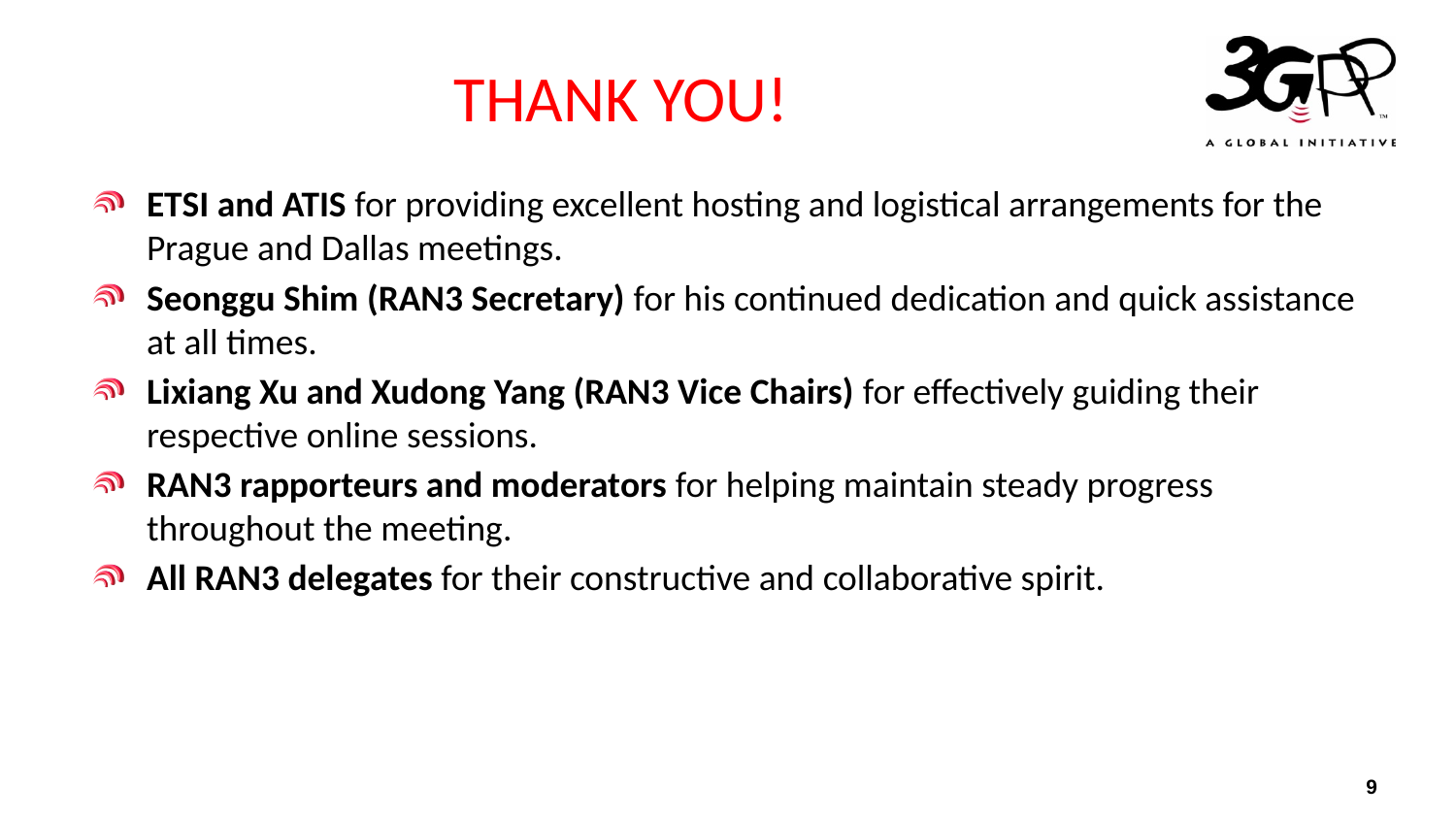

# THANK YOU!
ETSI and ATIS for providing excellent hosting and logistical arrangements for the Prague and Dallas meetings.
Seonggu Shim (RAN3 Secretary) for his continued dedication and quick assistance at all times.
Lixiang Xu and Xudong Yang (RAN3 Vice Chairs) for effectively guiding their respective online sessions.
RAN3 rapporteurs and moderators for helping maintain steady progress throughout the meeting.
All RAN3 delegates for their constructive and collaborative spirit.